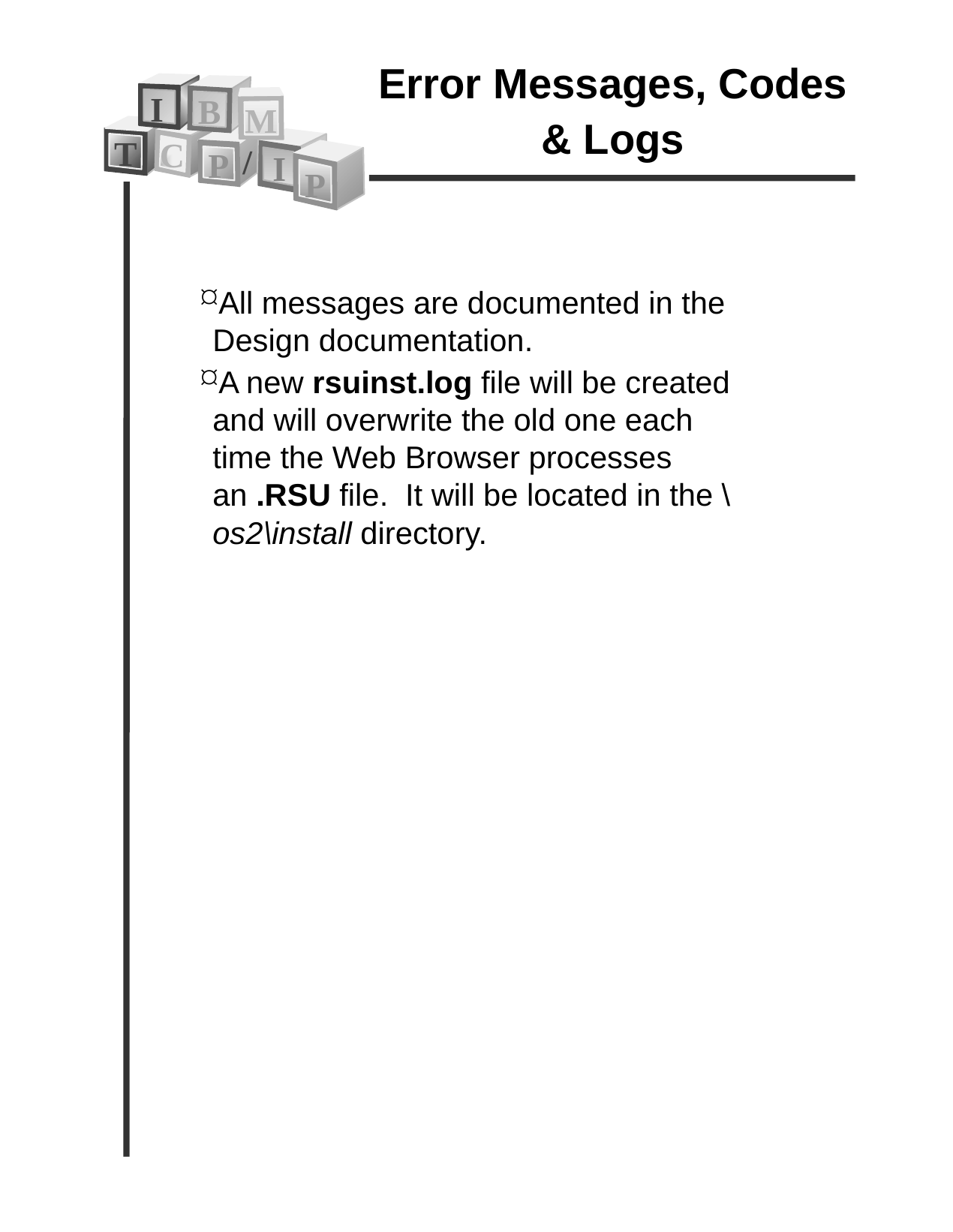

Error Messages, Codes & Logs

I

B

M

T
C

/

P

I

P

All messages are documented in the Design documentation.
A new rsuinst.log file will be created and will overwrite the old one each time the Web Browser processes an .RSU file.  It will be located in the \os2\install directory.